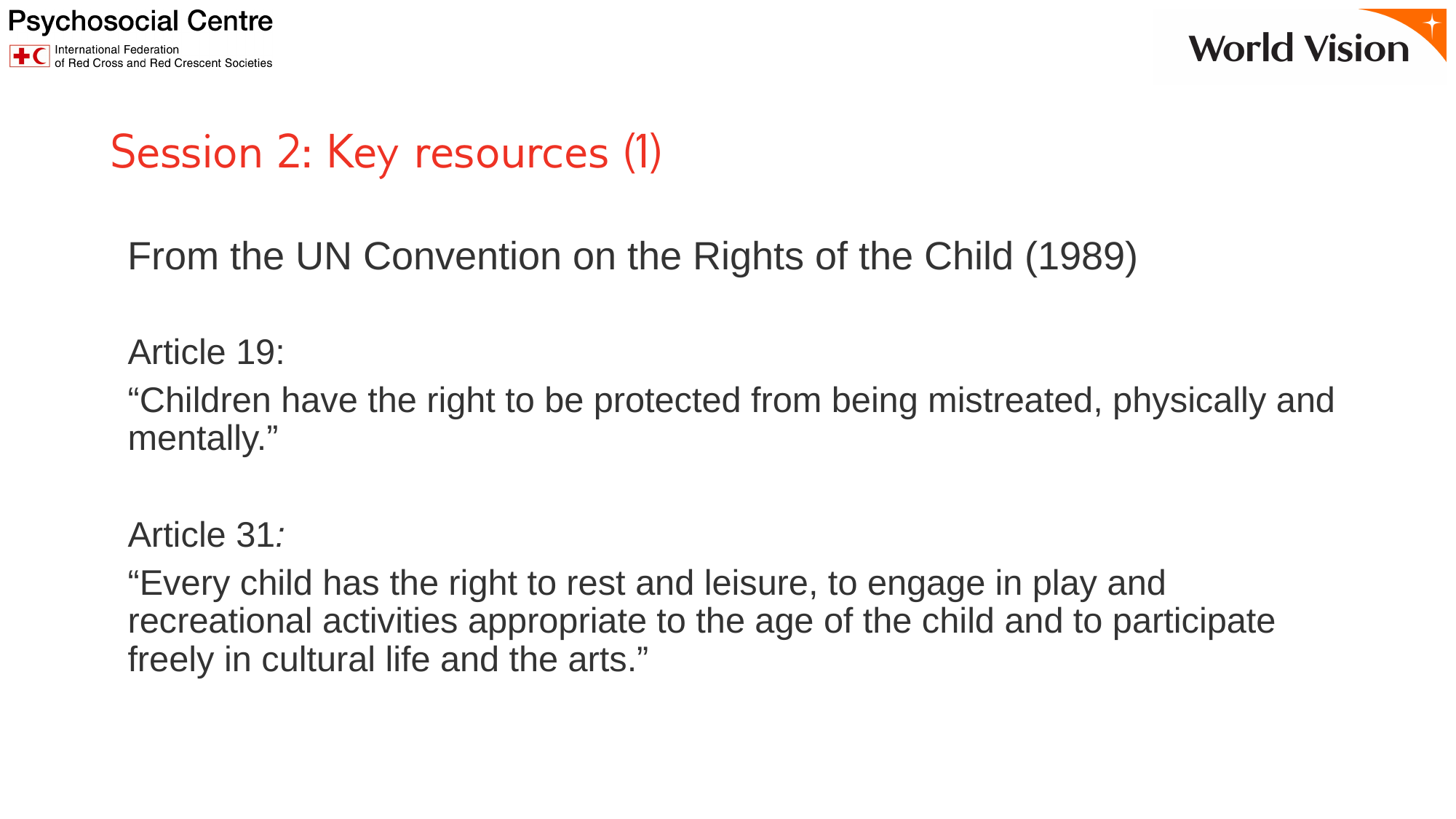

# Session 2: Key resources (1)
From the UN Convention on the Rights of the Child (1989)

Article 19:
“Children have the right to be protected from being mistreated, physically and mentally.”

Article 31:
“Every child has the right to rest and leisure, to engage in play and recreational activities appropriate to the age of the child and to participate freely in cultural life and the arts.”